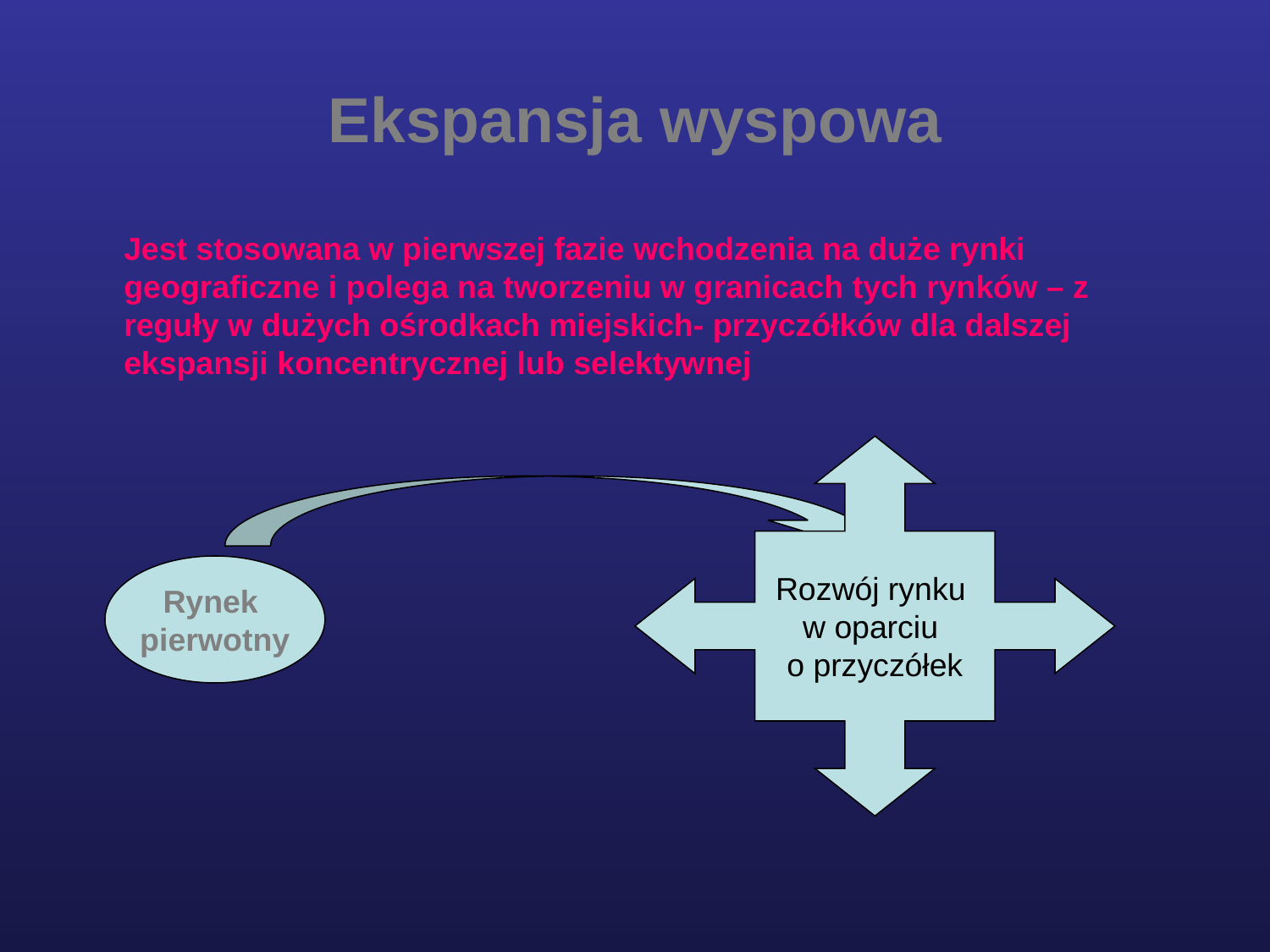

# Ekspansja wyspowa
	Jest stosowana w pierwszej fazie wchodzenia na duże rynki geograficzne i polega na tworzeniu w granicach tych rynków – z reguły w dużych ośrodkach miejskich- przyczółków dla dalszej ekspansji koncentrycznej lub selektywnej
Rozwój rynku
w oparciu
o przyczółek

Rynek
pierwotny